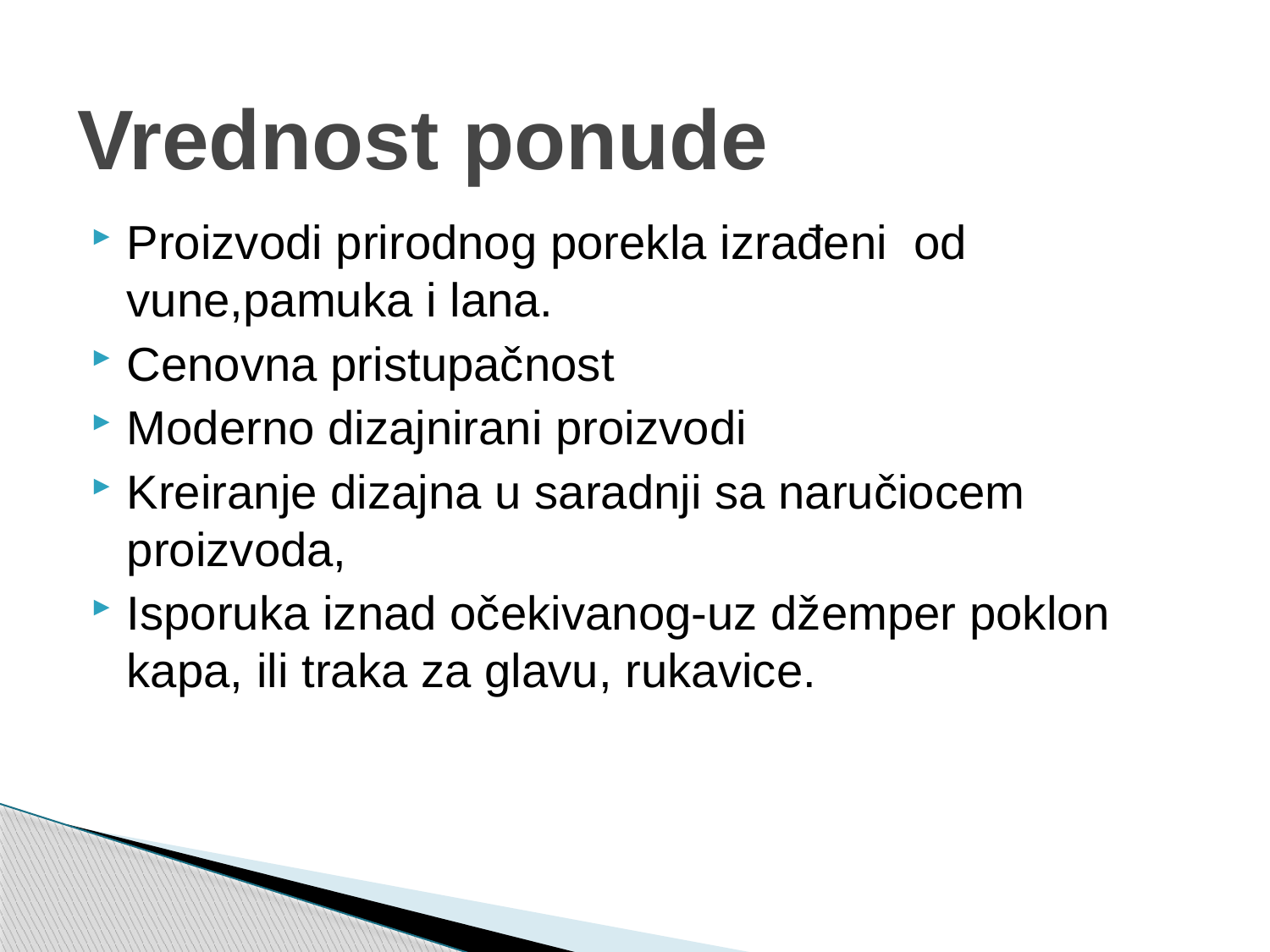

# Vrednost ponude
Proizvodi prirodnog porekla izrađeni  od vune,pamuka i lana.
Cenovna pristupačnost
Moderno dizajnirani proizvodi
Kreiranje dizajna u saradnji sa naručiocem proizvoda,
Isporuka iznad očekivanog-uz džemper poklon kapa, ili traka za glavu, rukavice.